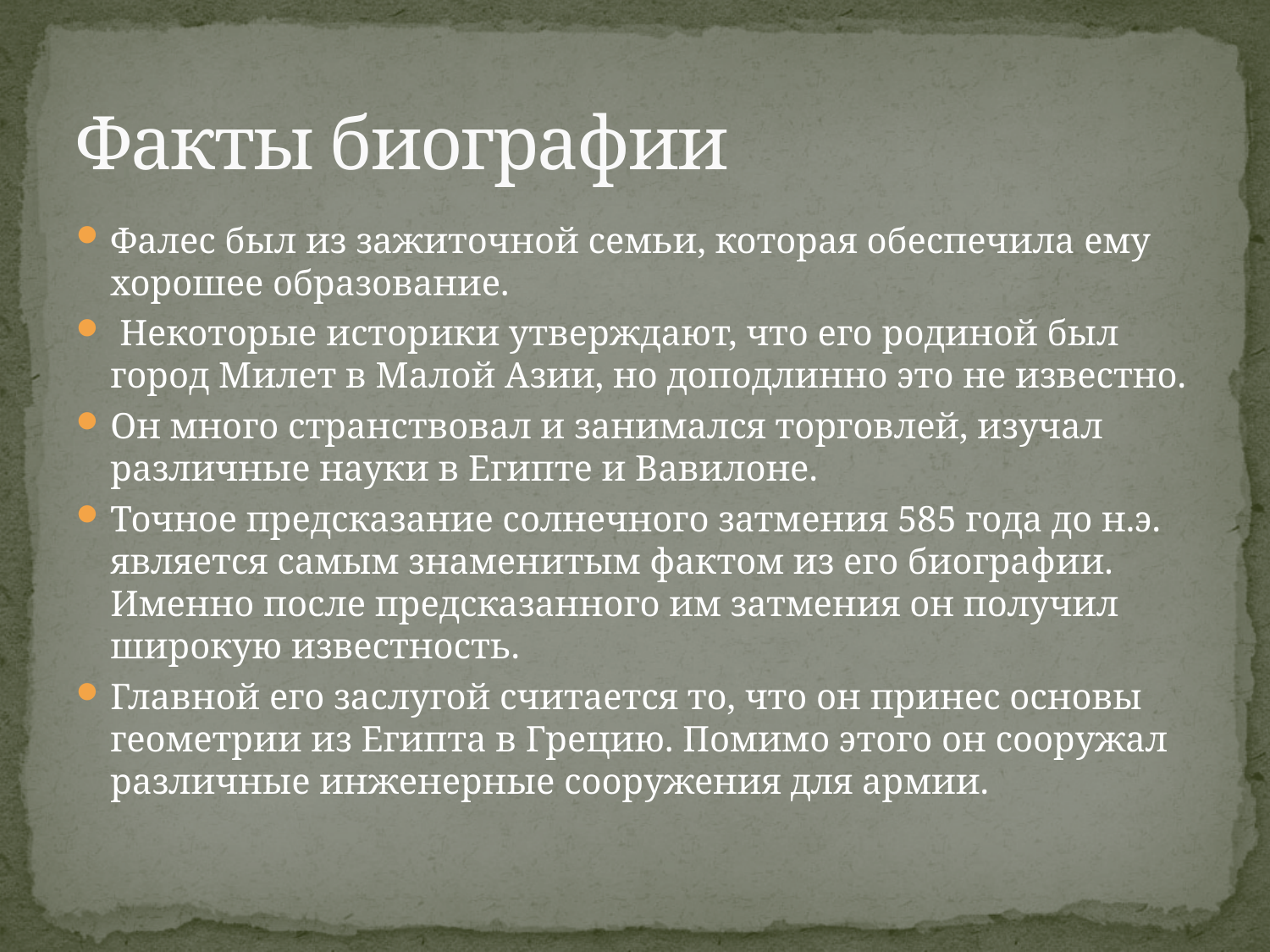

# Факты биографии
Фалес был из зажиточной семьи, которая обеспечила ему хорошее образование.
 Некоторые историки утверждают, что его родиной был город Милет в Малой Азии, но доподлинно это не известно.
Он много странствовал и занимался торговлей, изучал различные науки в Египте и Вавилоне.
Точное предсказание солнечного затмения 585 года до н.э. является самым знаменитым фактом из его биографии. Именно после предсказанного им затмения он получил широкую известность.
Главной его заслугой считается то, что он принес основы геометрии из Египта в Грецию. Помимо этого он сооружал различные инженерные сооружения для армии.